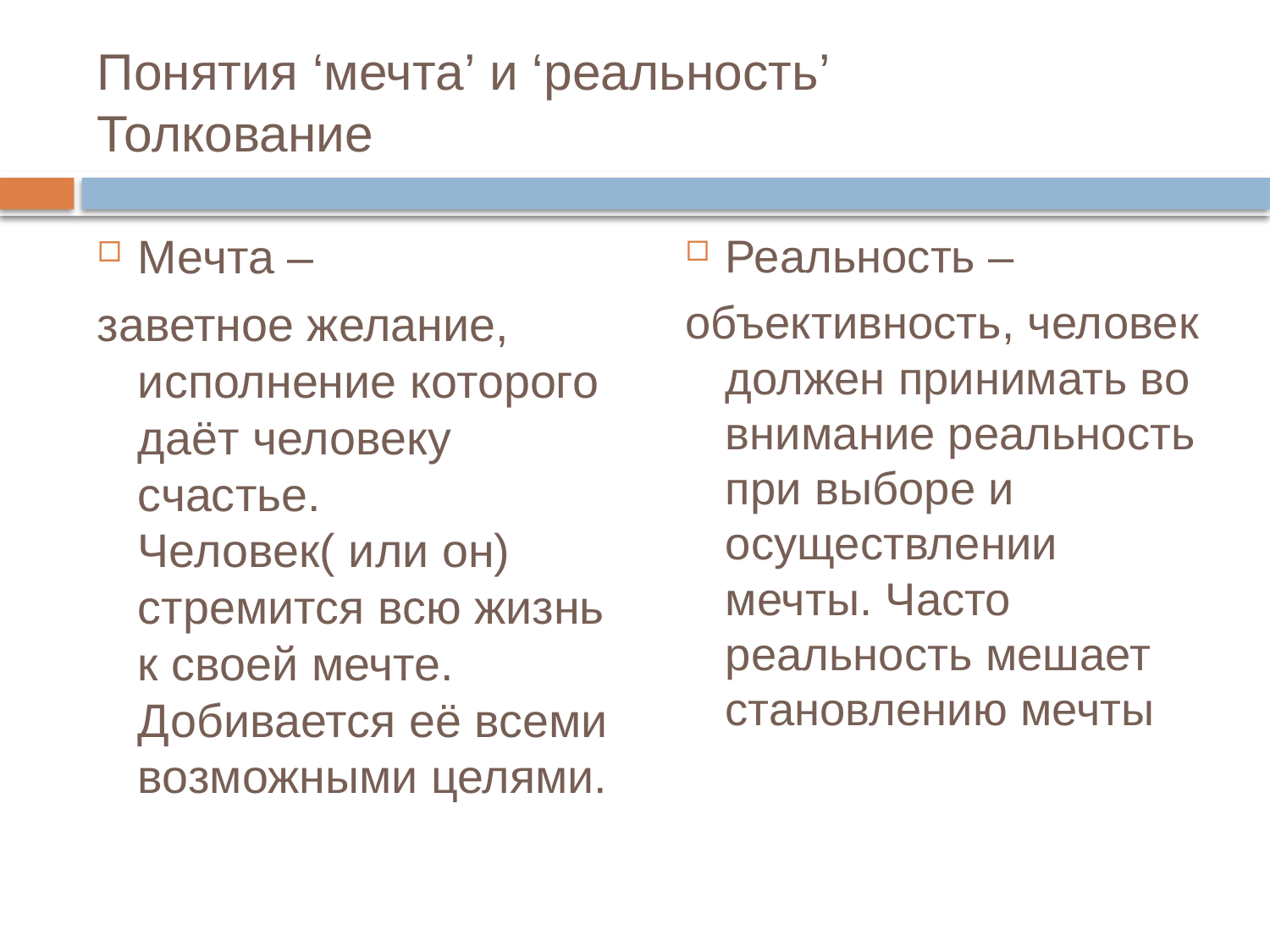

# Понятия ‘мечта’ и ‘реальность’ Толкование
Мечта –
заветное желание, исполнение которого даёт человеку счастье. Человек( или он) стремится всю жизнь к своей мечте. Добивается её всеми возможными целями.
Реальность –
объективность, человек должен принимать во внимание реальность при выборе и осуществлении мечты. Часто реальность мешает становлению мечты